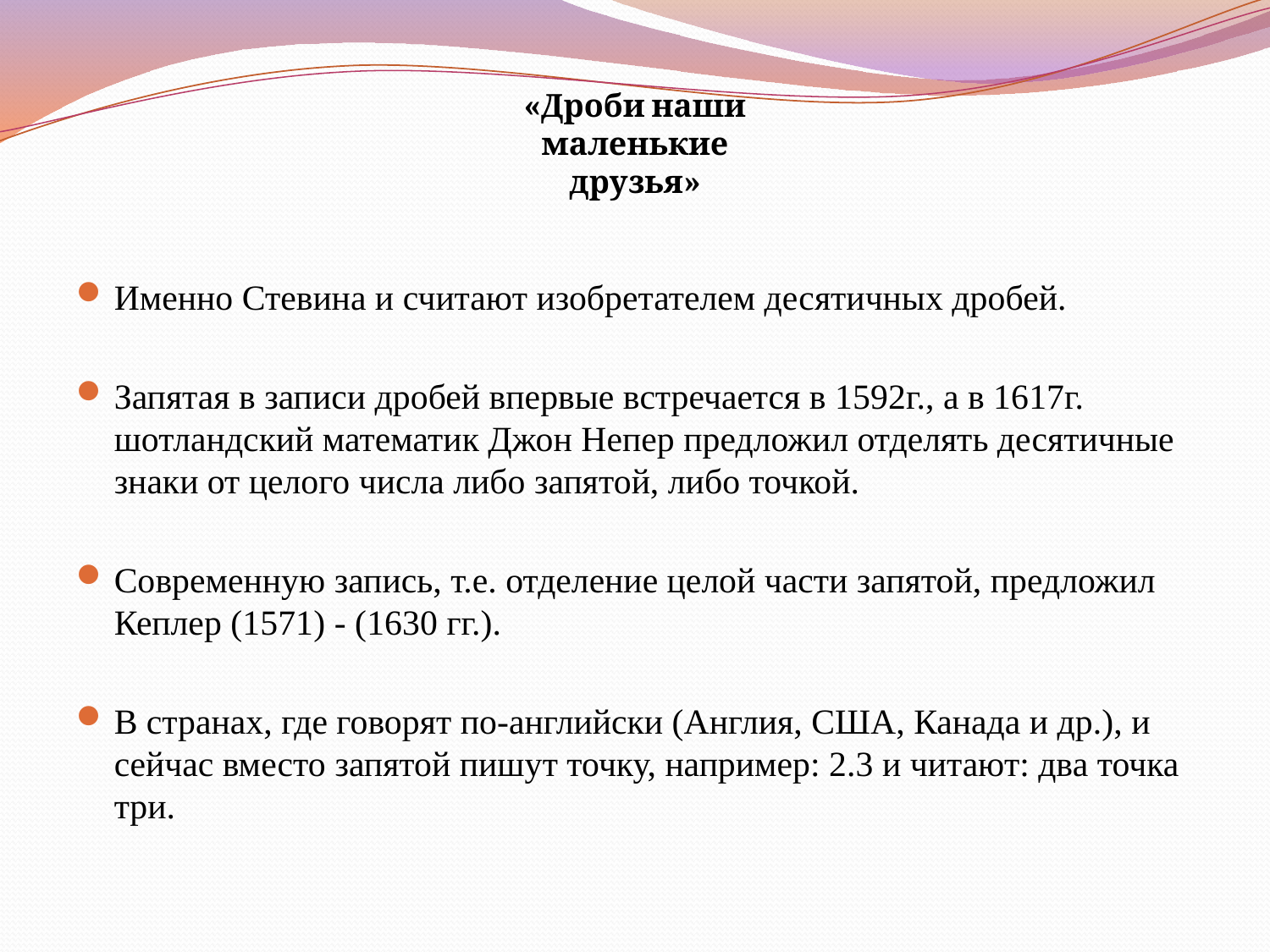

«Дроби наши маленькие друзья»
Именно Стевина и считают изобретателем десятичных дробей.

Запятая в записи дробей впервые встречается в 1592г., а в 1617г. шотландский математик Джон Непер предложил отделять десятичные знаки от целого числа либо запятой, либо точкой.

Современную запись, т.е. отделение целой части запятой, предложил Кеплер (1571) - (1630 гг.).

В странах, где говорят по-английски (Англия, США, Канада и др.), и сейчас вместо запятой пишут точку, например: 2.3 и читают: два точка три.